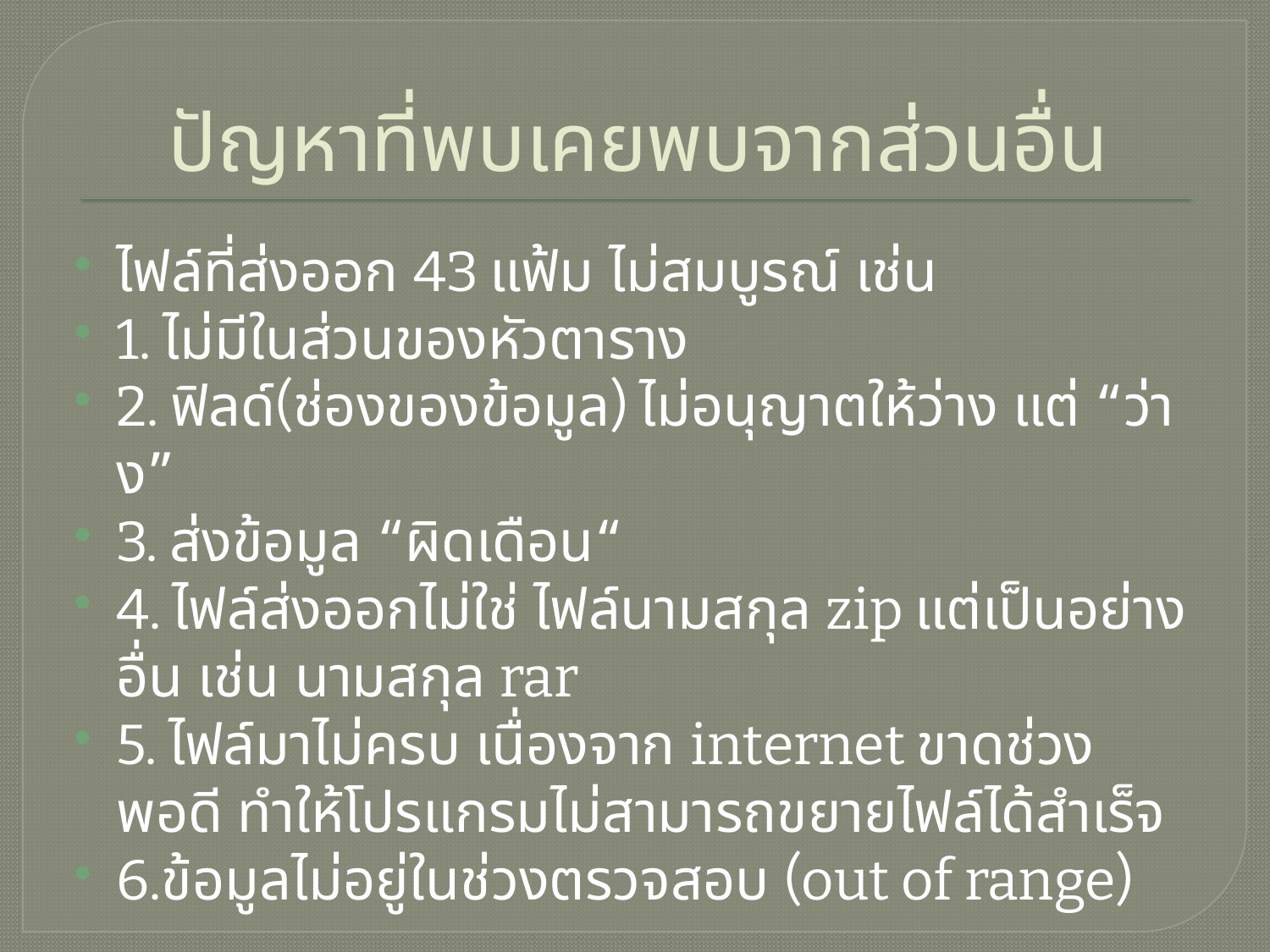

# ปัญหาที่พบเคยพบจากส่วนอื่น
ไฟล์ที่ส่งออก 43 แฟ้ม ไม่สมบูรณ์ เช่น
1. ไม่มีในส่วนของหัวตาราง
2. ฟิลด์(ช่องของข้อมูล) ไม่อนุญาตให้ว่าง แต่ “ว่าง”
3. ส่งข้อมูล “ผิดเดือน“
4. ไฟล์ส่งออกไม่ใช่ ไฟล์นามสกุล zip แต่เป็นอย่างอื่น เช่น นามสกุล rar
5. ไฟล์มาไม่ครบ เนื่องจาก internet ขาดช่วงพอดี ทำให้โปรแกรมไม่สามารถขยายไฟล์ได้สำเร็จ
6.ข้อมูลไม่อยู่ในช่วงตรวจสอบ (out of range)